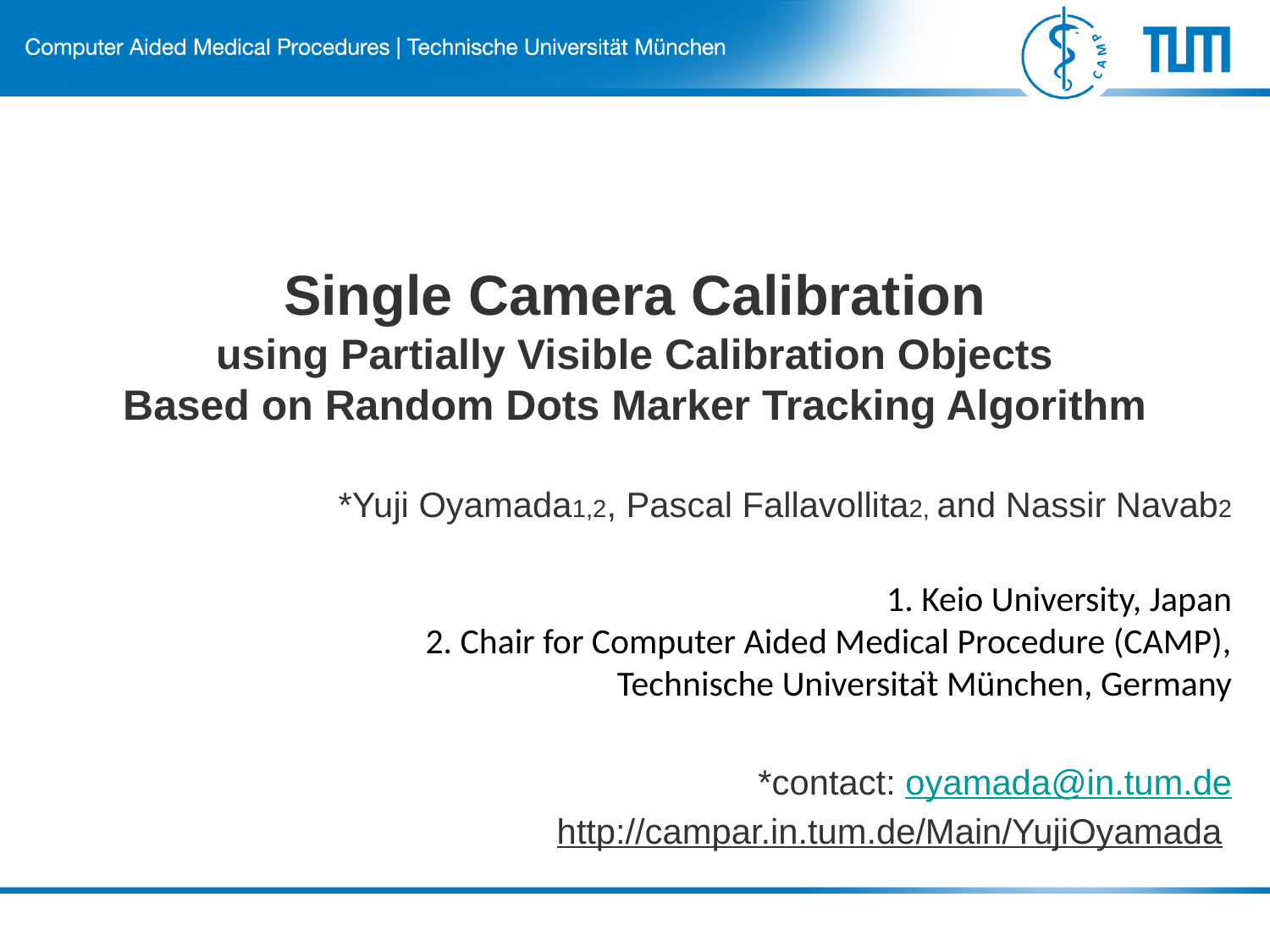

# Single Camera Calibration using Partially Visible Calibration Objects Based on Random Dots Marker Tracking Algorithm
*Yuji Oyamada1,2, Pascal Fallavollita2, and Nassir Navab2

1. Keio University, Japan
2. Chair for Computer Aided Medical Procedure (CAMP),
Technische Universität München, Germany

*contact: oyamada@in.tum.de
http://campar.in.tum.de/Main/YujiOyamada